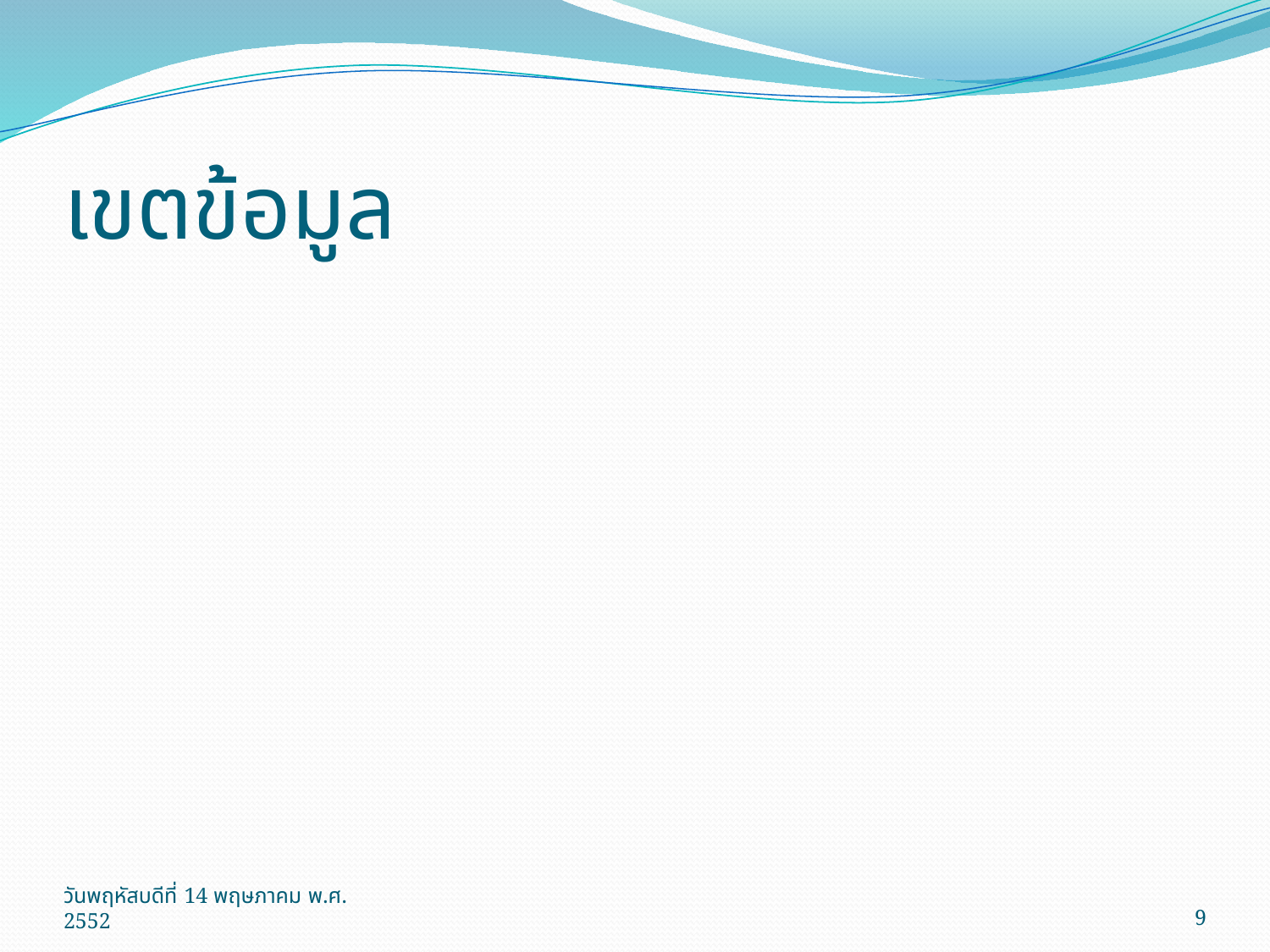

# เขตข้อมูล

วันพฤหัสบดีที่ 14 พฤษภาคม พ.ศ. 2552
9